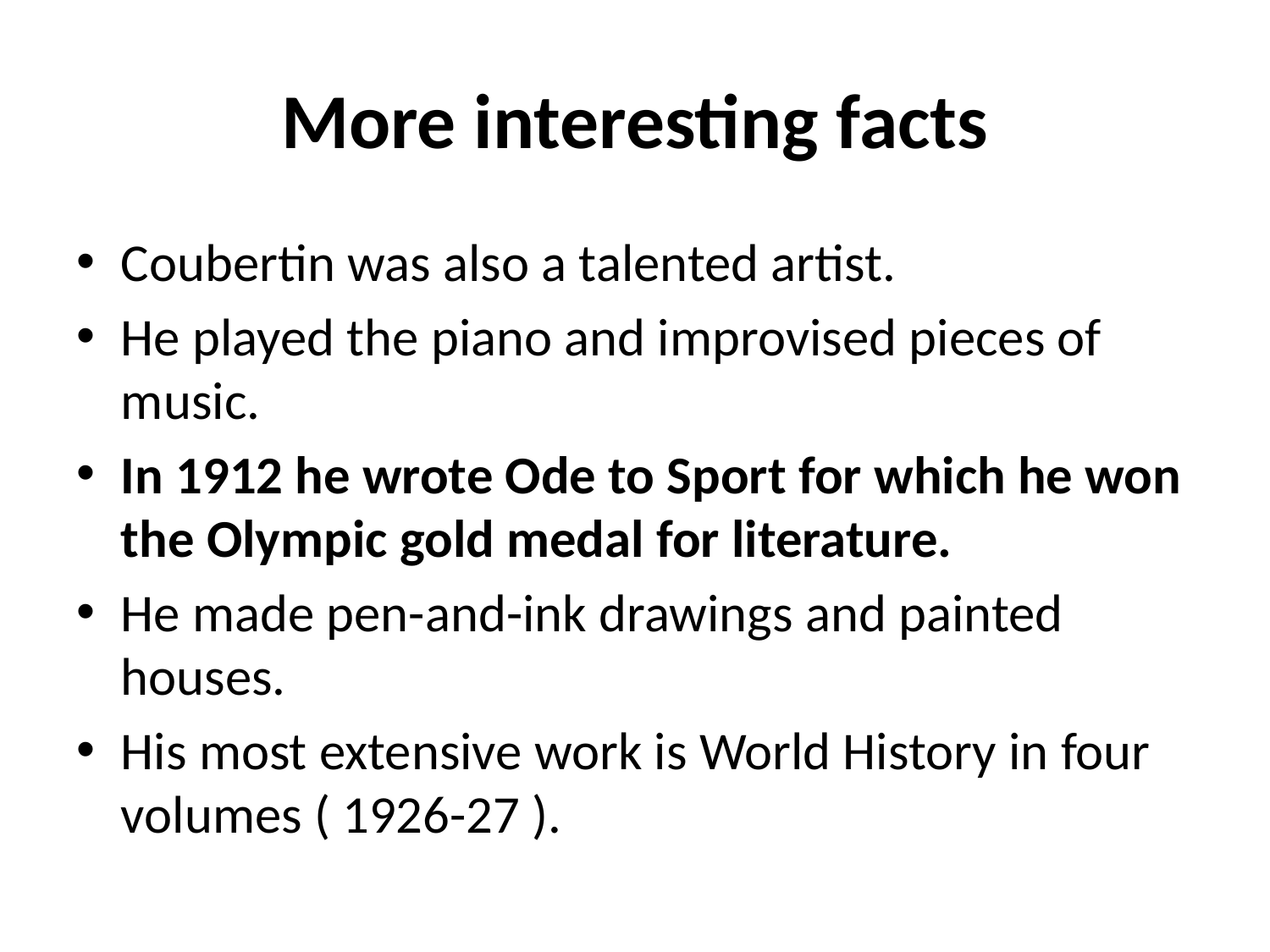

# More interesting facts
Coubertin was also a talented artist.
He played the piano and improvised pieces of music.
In 1912 he wrote Ode to Sport for which he won the Olympic gold medal for literature.
He made pen-and-ink drawings and painted houses.
His most extensive work is World History in four volumes ( 1926-27 ).